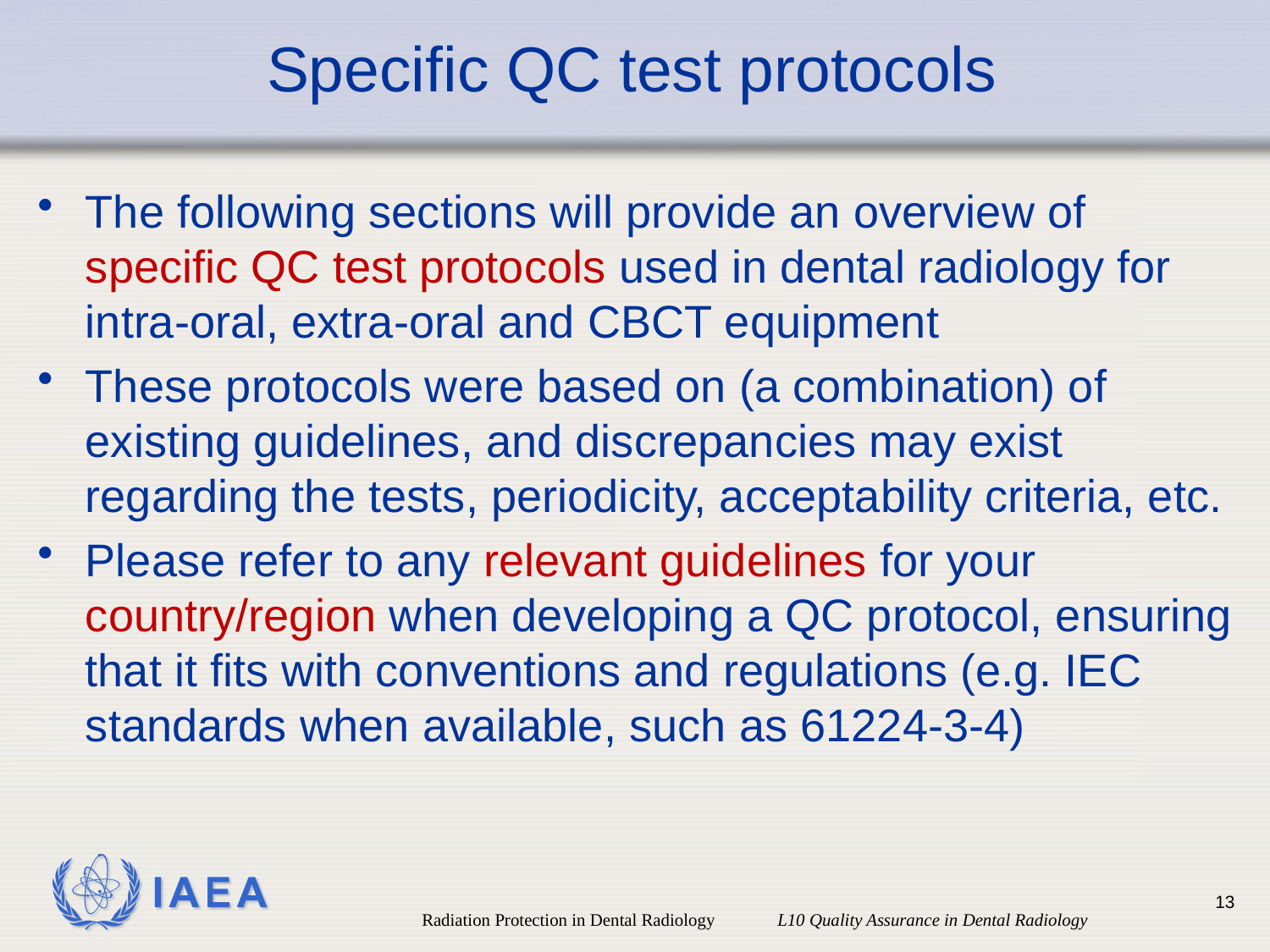

# Specific QC test protocols
The following sections will provide an overview of specific QC test protocols used in dental radiology for intra-oral, extra-oral and CBCT equipment
These protocols were based on (a combination) of existing guidelines, and discrepancies may exist regarding the tests, periodicity, acceptability criteria, etc.
Please refer to any relevant guidelines for your country/region when developing a QC protocol, ensuring that it fits with conventions and regulations (e.g. IEC standards when available, such as 61224-3-4)

13
Radiation Protection in Dental Radiology              L10 Quality Assurance in Dental Radiology